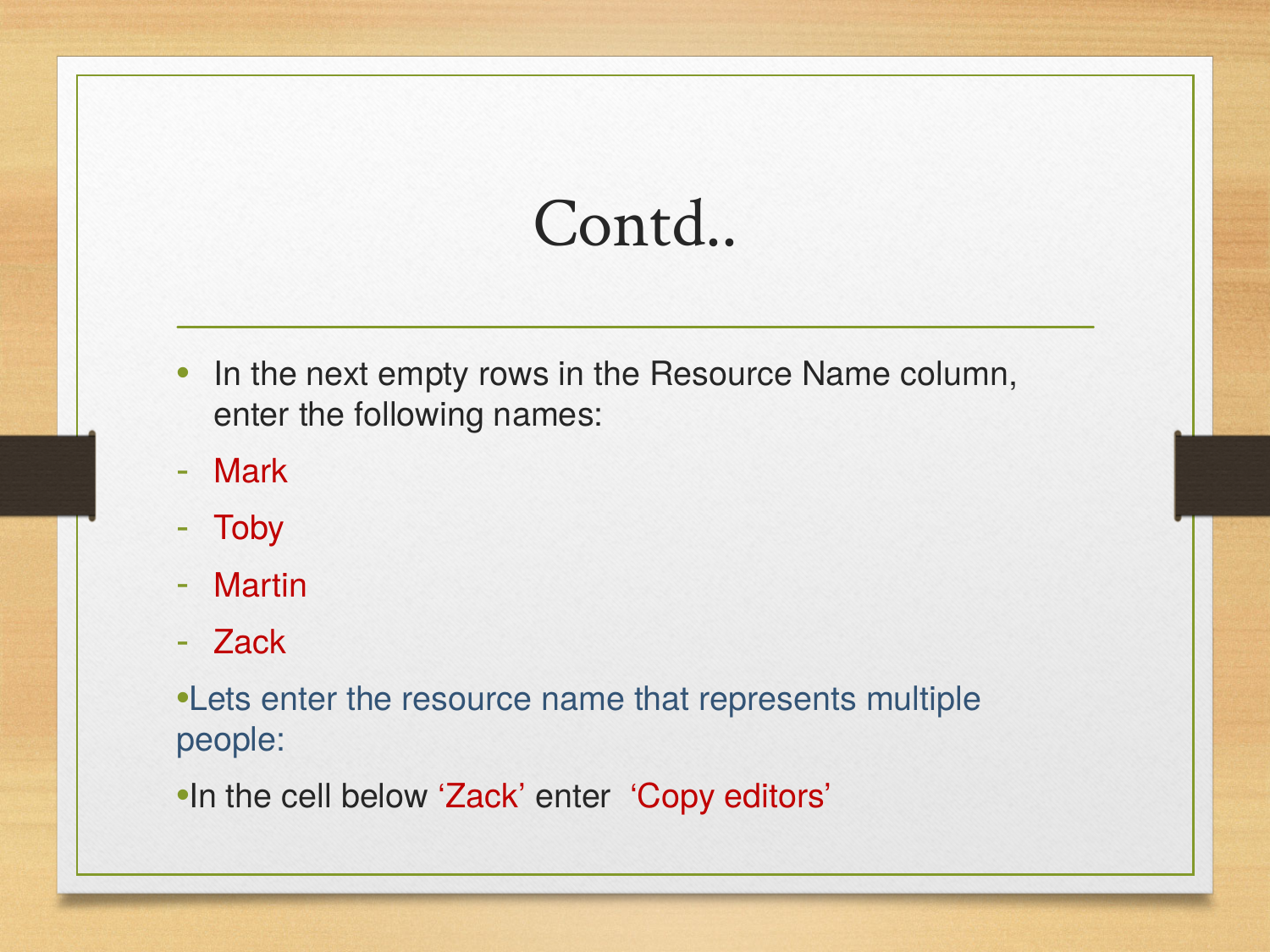

# Contd..
In the next empty rows in the Resource Name column, enter the following names:
Mark
Toby
Martin
Zack
Lets enter the resource name that represents multiple people:
In the cell below ‘Zack’ enter  ‘Copy editors’